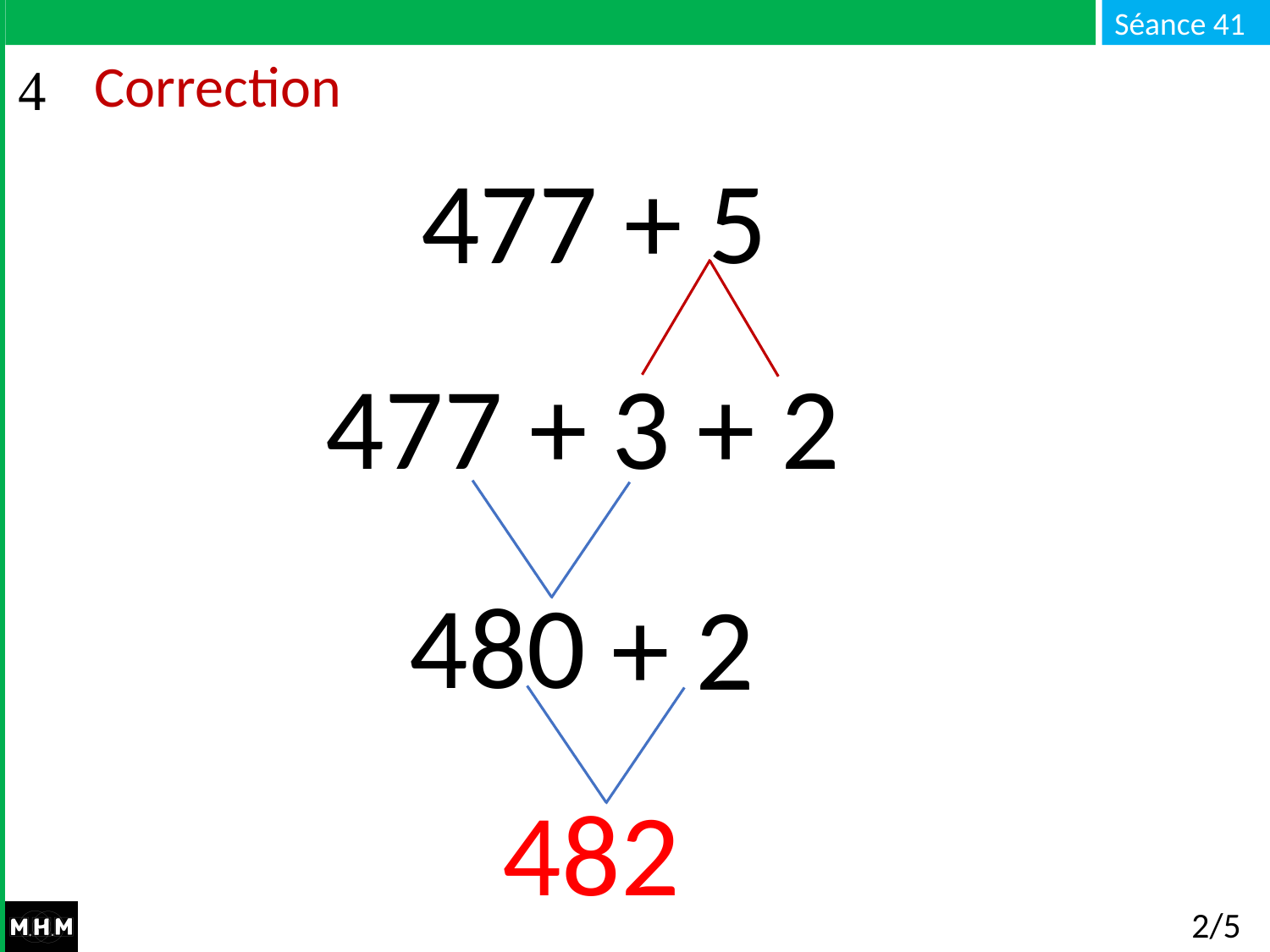

# Correction
477 + 5
477 +
3 + 2
480
+ 2
482
2/5